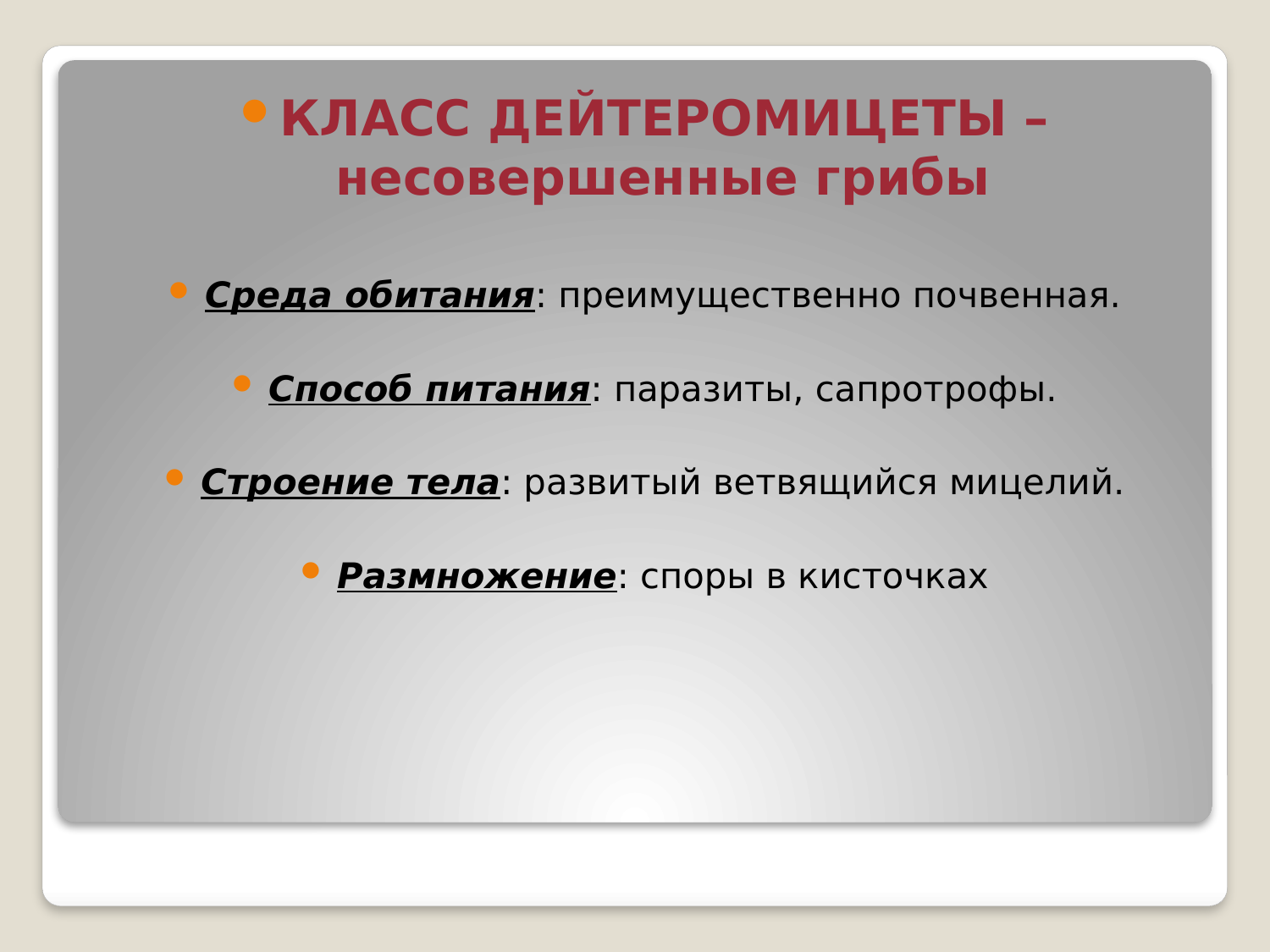

КЛАСС ДЕЙТЕРОМИЦЕТЫ – несовершенные грибы

Среда обитания: преимущественно почвенная.

Способ питания: паразиты, сапротрофы.

Строение тела: развитый ветвящийся мицелий.

Размножение: споры в кисточках

#